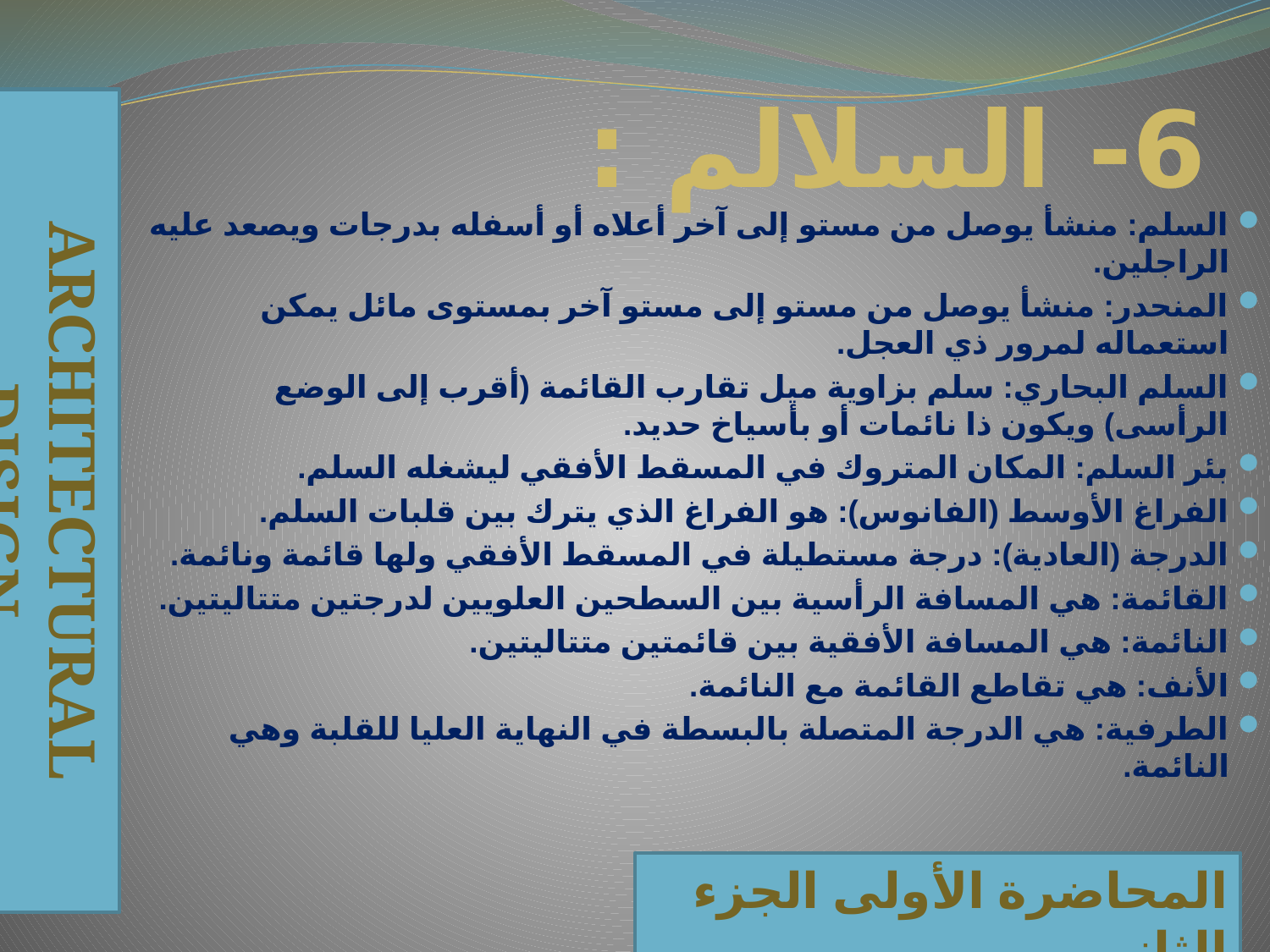

# 6- السلالم :
السلم: منشأ يوصل من مستو إلى آخر أعلاه أو أسفله بدرجات ويصعد عليه الراجلين.
المنحدر: منشأ يوصل من مستو إلى مستو آخر بمستوى مائل يمكن استعماله لمرور ذي العجل.
السلم البحاري: سلم بزاوية ميل تقارب القائمة (أقرب إلى الوضع الرأسى) ويكون ذا نائمات أو بأسياخ حديد.
بئر السلم: المكان المتروك في المسقط الأفقي ليشغله السلم.
الفراغ الأوسط (الفانوس): هو الفراغ الذي يترك بين قلبات السلم.
الدرجة (العادية): درجة مستطيلة في المسقط الأفقي ولها قائمة ونائمة.
القائمة: هي المسافة الرأسية بين السطحين العلويين لدرجتين متتاليتين.
النائمة: هي المسافة الأفقية بين قائمتين متتاليتين.
الأنف: هي تقاطع القائمة مع النائمة.
الطرفية: هي الدرجة المتصلة بالبسطة في النهاية العليا للقلبة وهي النائمة.
Architectural Disign
المحاضرة الأولى الجزء الثاني